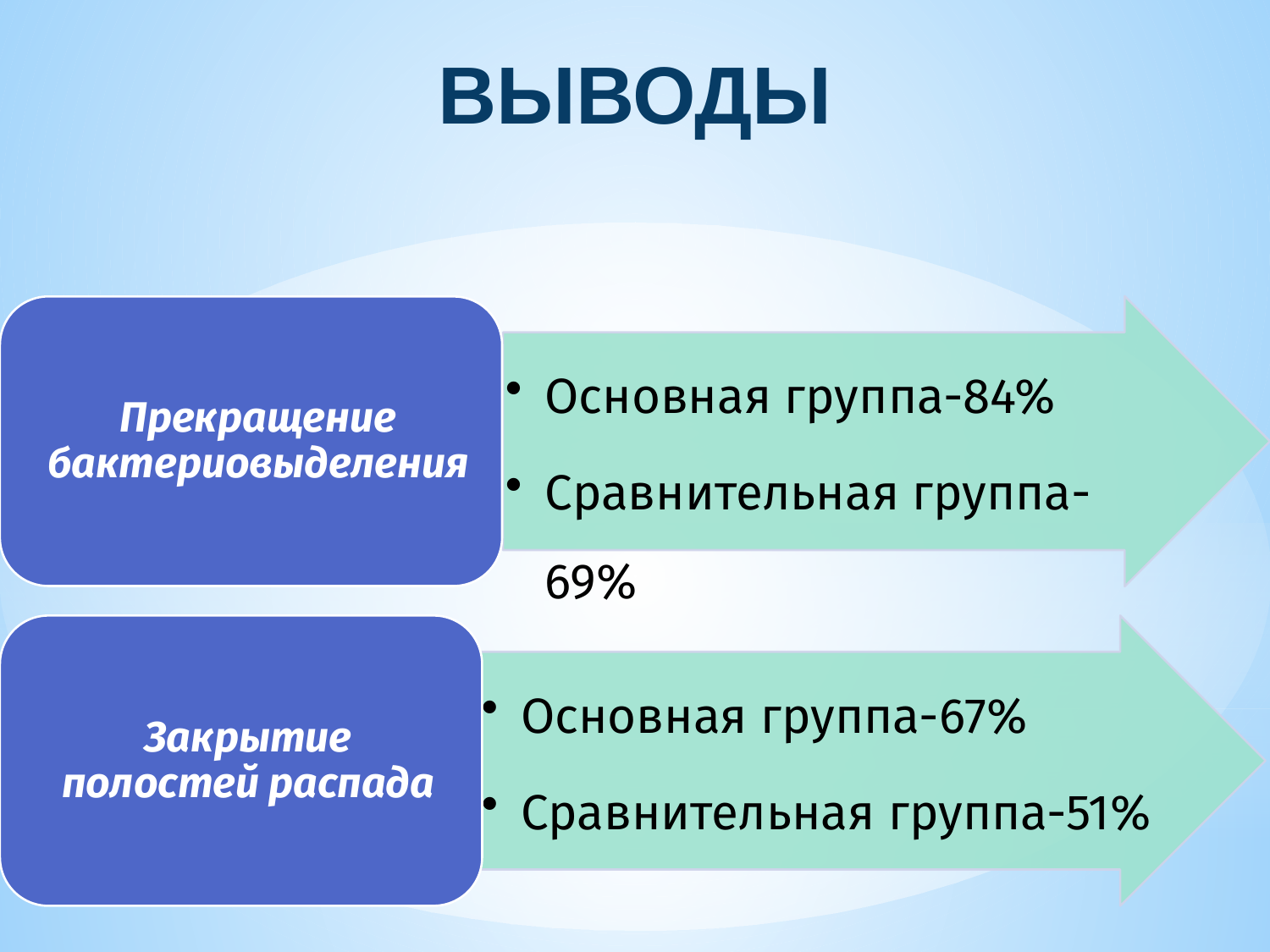

# ВЫВОДЫ
Основная группа-84%
Сравнительная группа-69%
Прекращение бактериовыделения
Основная группа-67%
Сравнительная группа-51%
Закрытие полостей распада